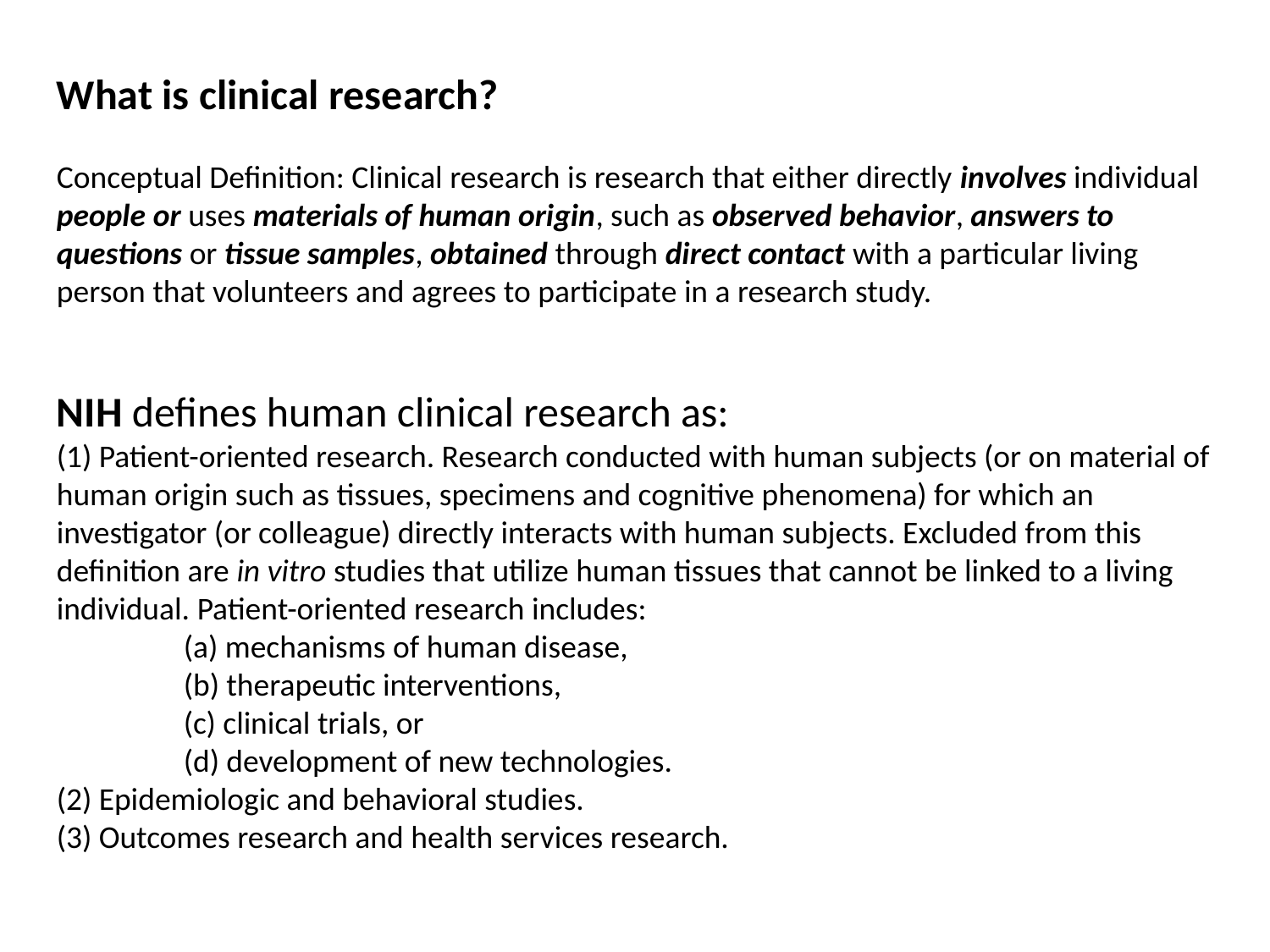

What is clinical research?

Conceptual Definition: Clinical research is research that either directly involves individual people or uses materials of human origin, such as observed behavior, answers to questions or tissue samples, obtained through direct contact with a particular living person that volunteers and agrees to participate in a research study.

NIH defines human clinical research as:
(1) Patient-oriented research. Research conducted with human subjects (or on material of human origin such as tissues, specimens and cognitive phenomena) for which an investigator (or colleague) directly interacts with human subjects. Excluded from this definition are in vitro studies that utilize human tissues that cannot be linked to a living individual. Patient-oriented research includes:
	(a) mechanisms of human disease,
	(b) therapeutic interventions,
	(c) clinical trials, or
	(d) development of new technologies.
(2) Epidemiologic and behavioral studies.
(3) Outcomes research and health services research.